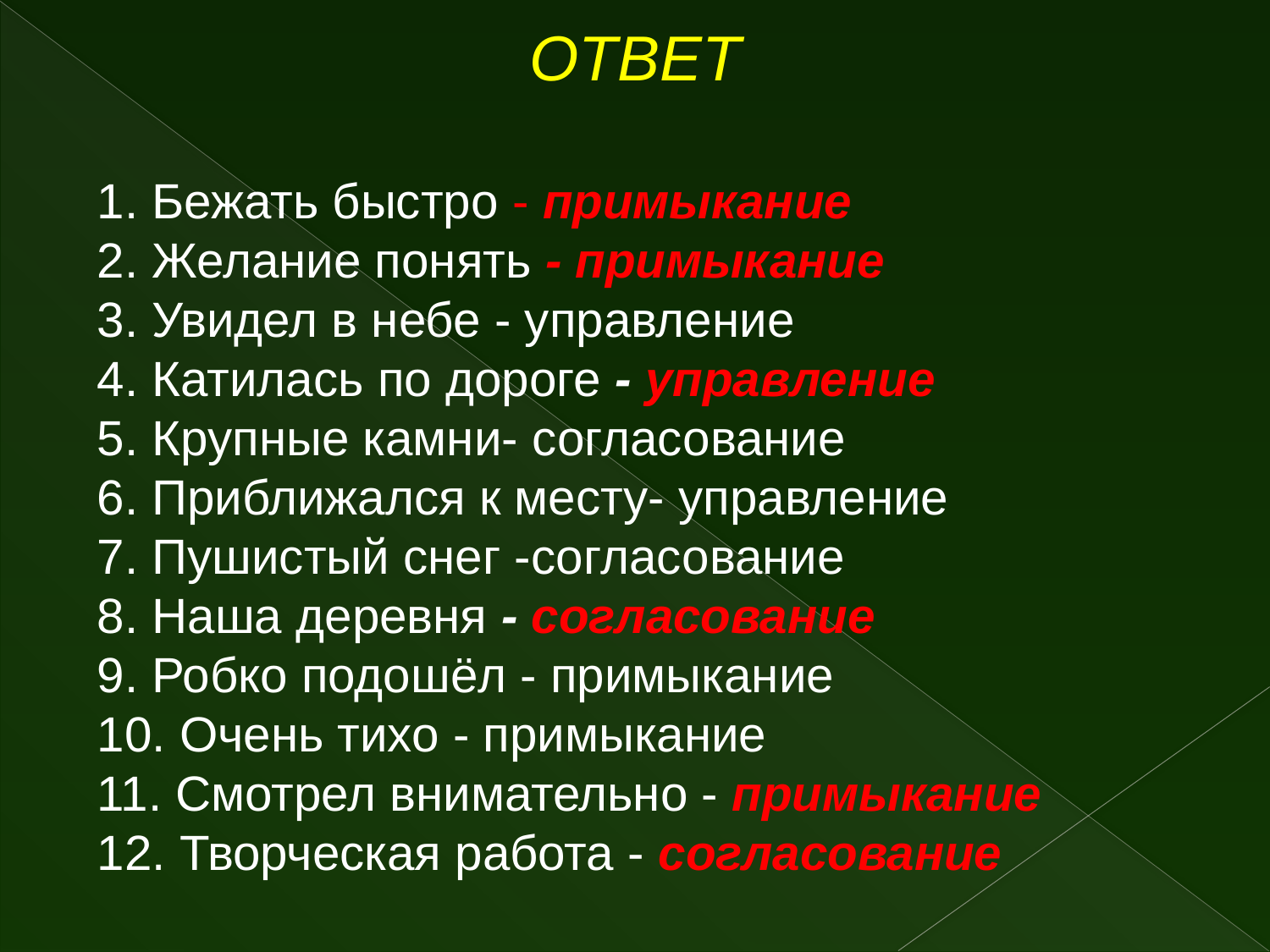

ОТВЕТ

1. Бежать быстро - примыкание
2. Желание понять - примыкание
3. Увидел в небе - управление
4. Катилась по дороге - управление
5. Крупные камни- согласование
6. Приближался к месту- управление
7. Пушистый снег -согласование
8. Наша деревня - согласование
9. Робко подошёл - примыкание
10. Очень тихо - примыкание
11. Смотрел внимательно - примыкание
12. Творческая работа - согласование